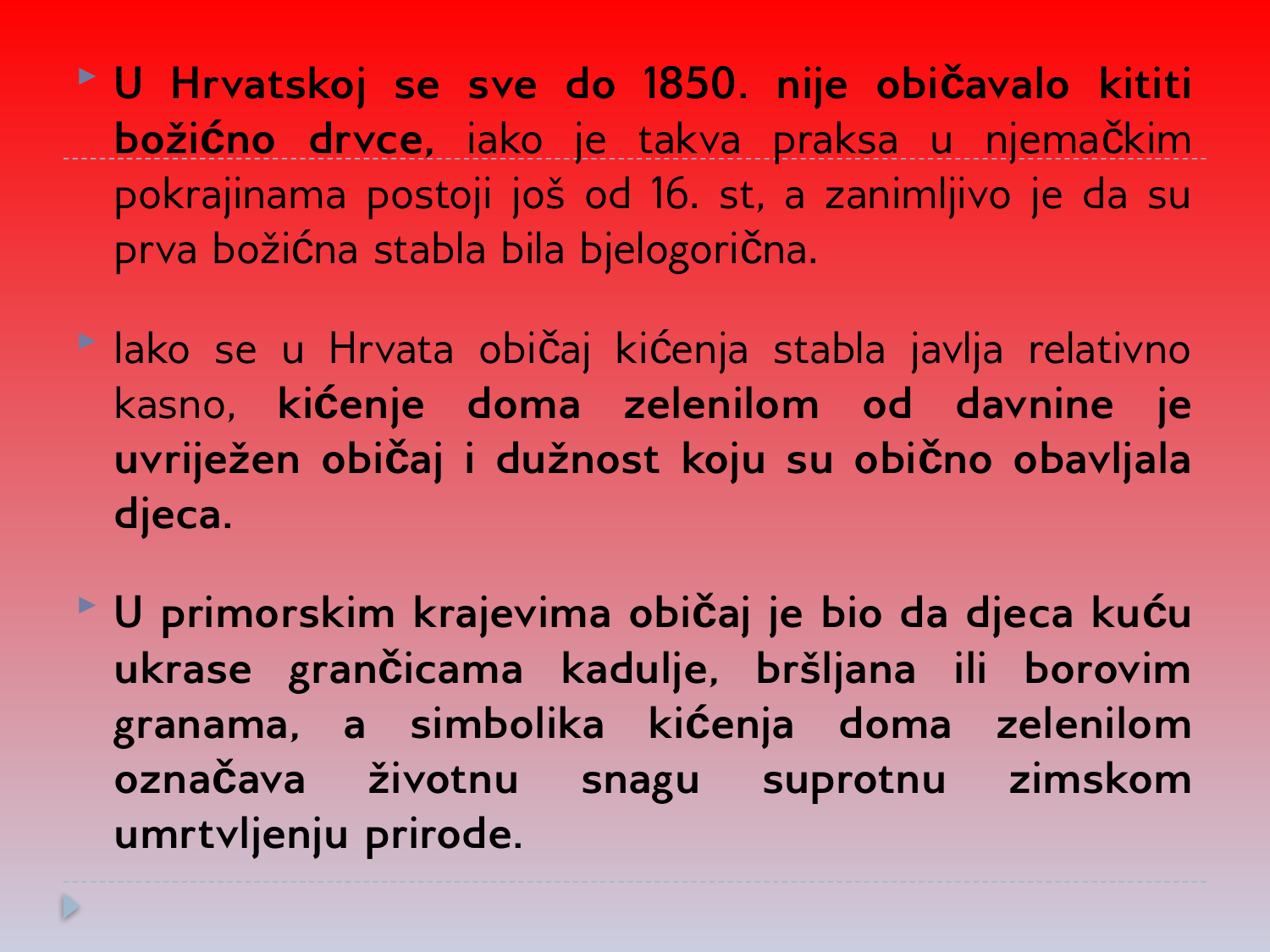

U Hrvatskoj se sve do 1850. nije običavalo kititi božićno drvce, iako je takva praksa u njemačkim pokrajinama postoji još od 16. st, a zanimljivo je da su prva božićna stabla bila bjelogorična.

Iako se u Hrvata običaj kićenja stabla javlja relativno kasno, kićenje doma zelenilom od davnine je uvriježen običaj i dužnost koju su obično obavljala djeca.

U primorskim krajevima običaj je bio da djeca kuću ukrase grančicama kadulje, bršljana ili borovim granama, a simbolika kićenja doma zelenilom označava životnu snagu suprotnu zimskom umrtvljenju prirode.